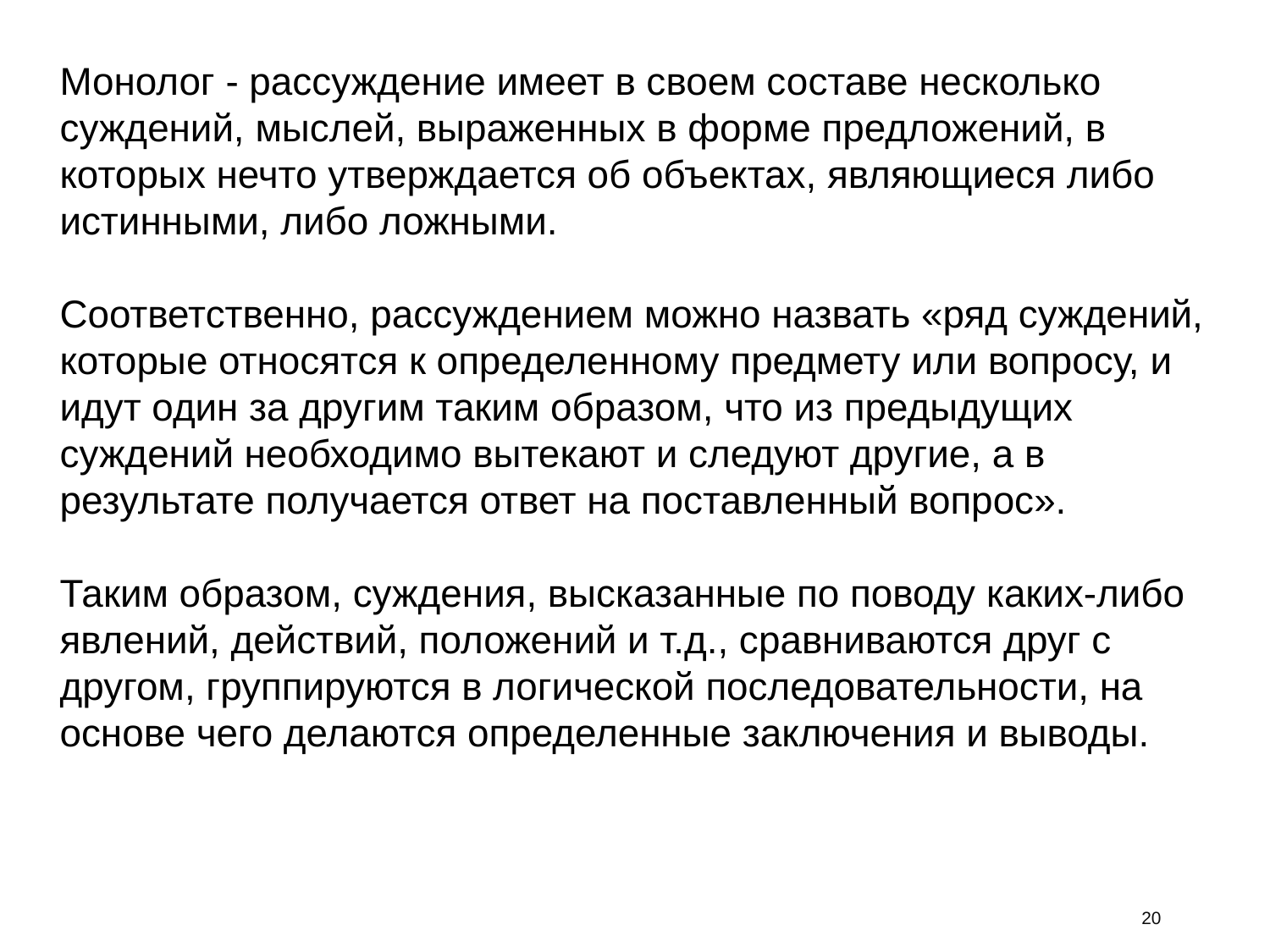

Монолог - рассуждение имеет в своем составе несколько суждений, мыслей, выраженных в форме предложений, в которых нечто утверждается об объектах, являющиеся либо истинными, либо ложными.

Соответственно, рассуждением можно назвать «ряд суждений, которые относятся к определенному предмету или вопросу, и идут один за другим таким образом, что из предыдущих суждений необходимо вытекают и следуют другие, а в результате получается ответ на поставленный вопрос».

Таким образом, суждения, высказанные по поводу каких-либо явлений, действий, положений и т.д., сравниваются друг с другом, группируются в логической последовательности, на основе чего делаются определенные заключения и выводы.
20